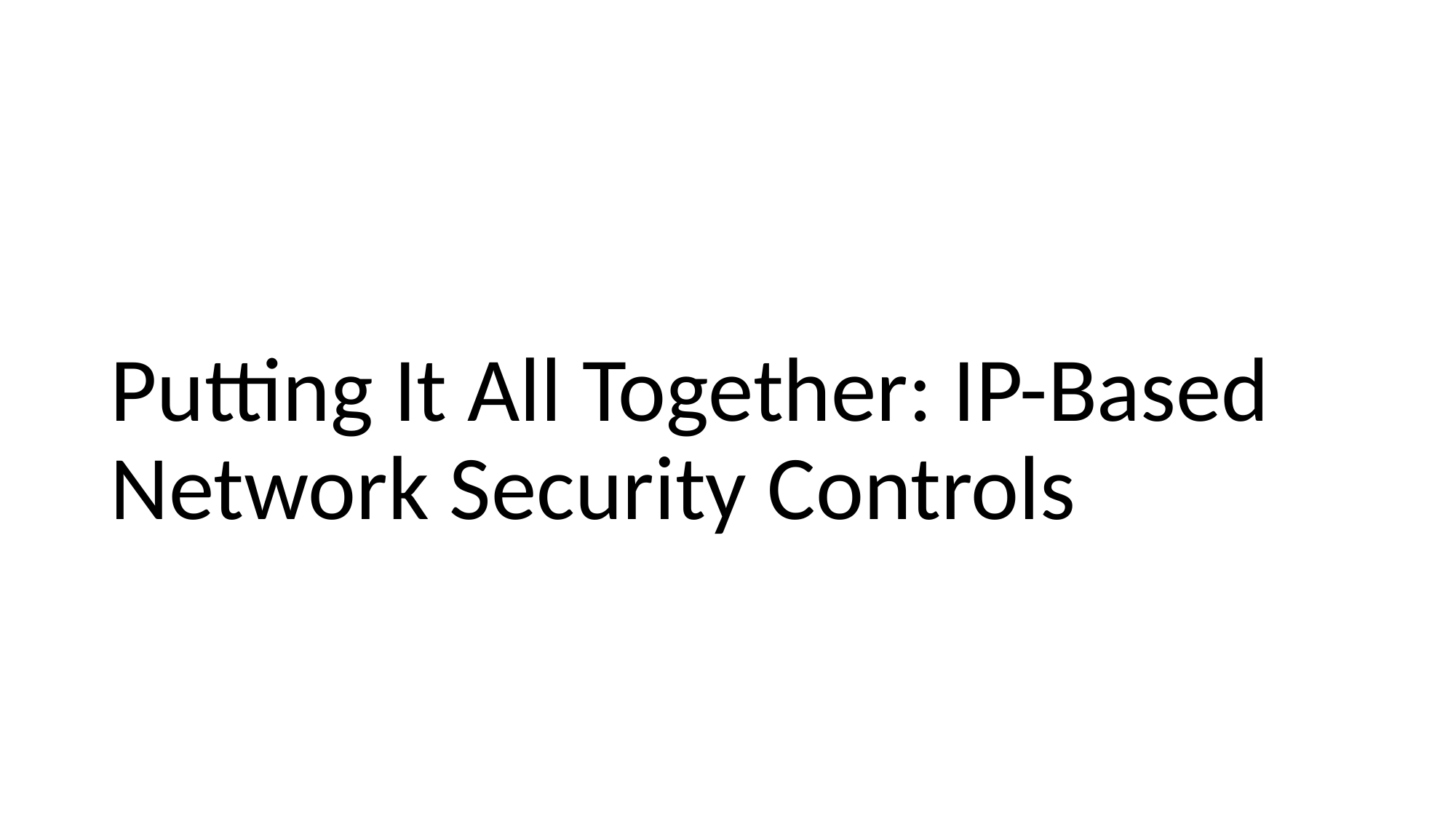

# Putting It All Together: IP-Based Network Security Controls